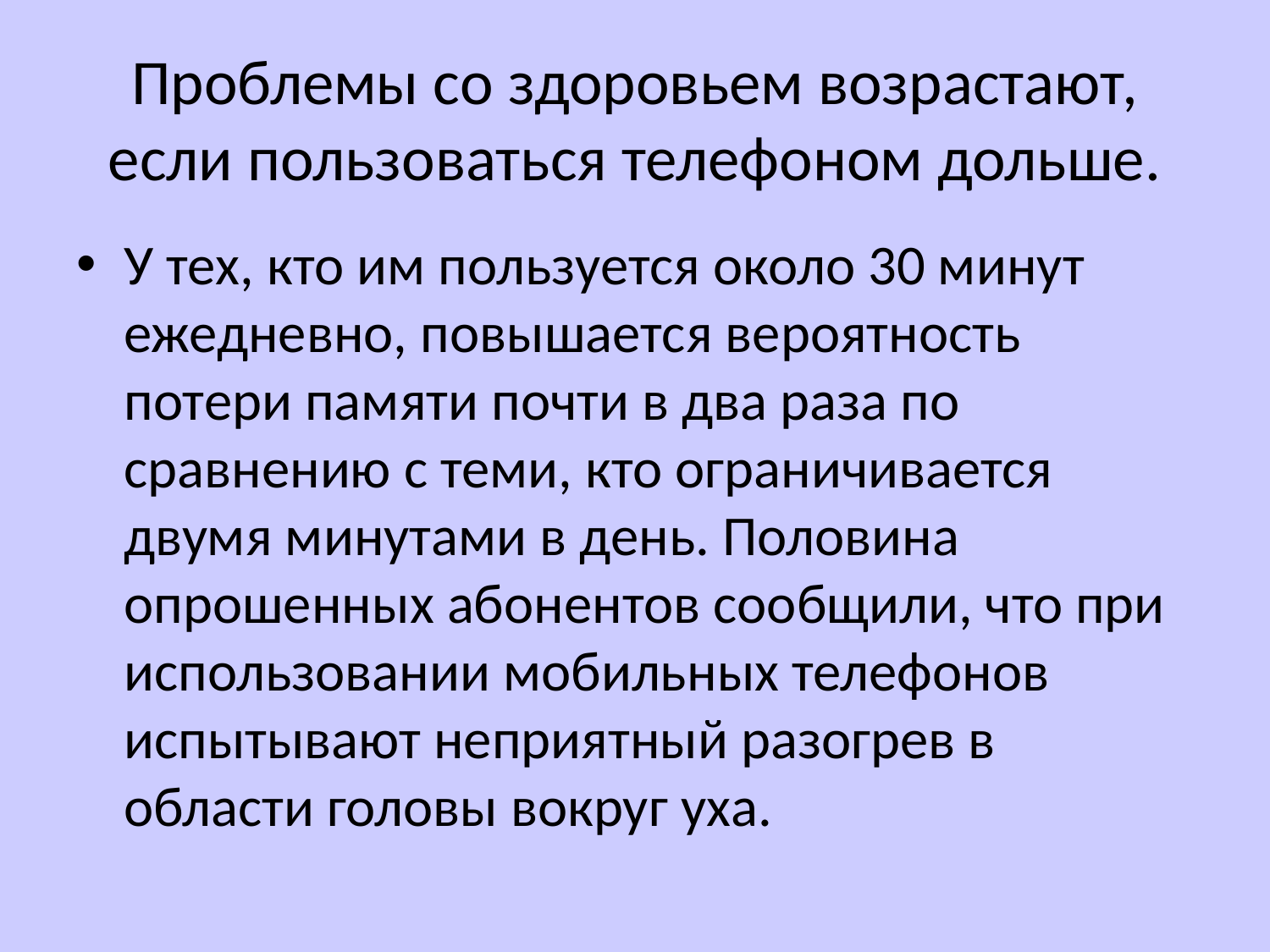

# Проблемы со здоровьем возрастают, если пользоваться телефоном дольше.
У тех, кто им пользуется около 30 минут ежедневно, повышается вероятность потери памяти почти в два раза по сравнению с теми, кто ограничивается двумя минутами в день. Половина опрошенных абонентов сообщили, что при использовании мобильных телефонов испытывают неприятный разогрев в области головы вокруг уха.